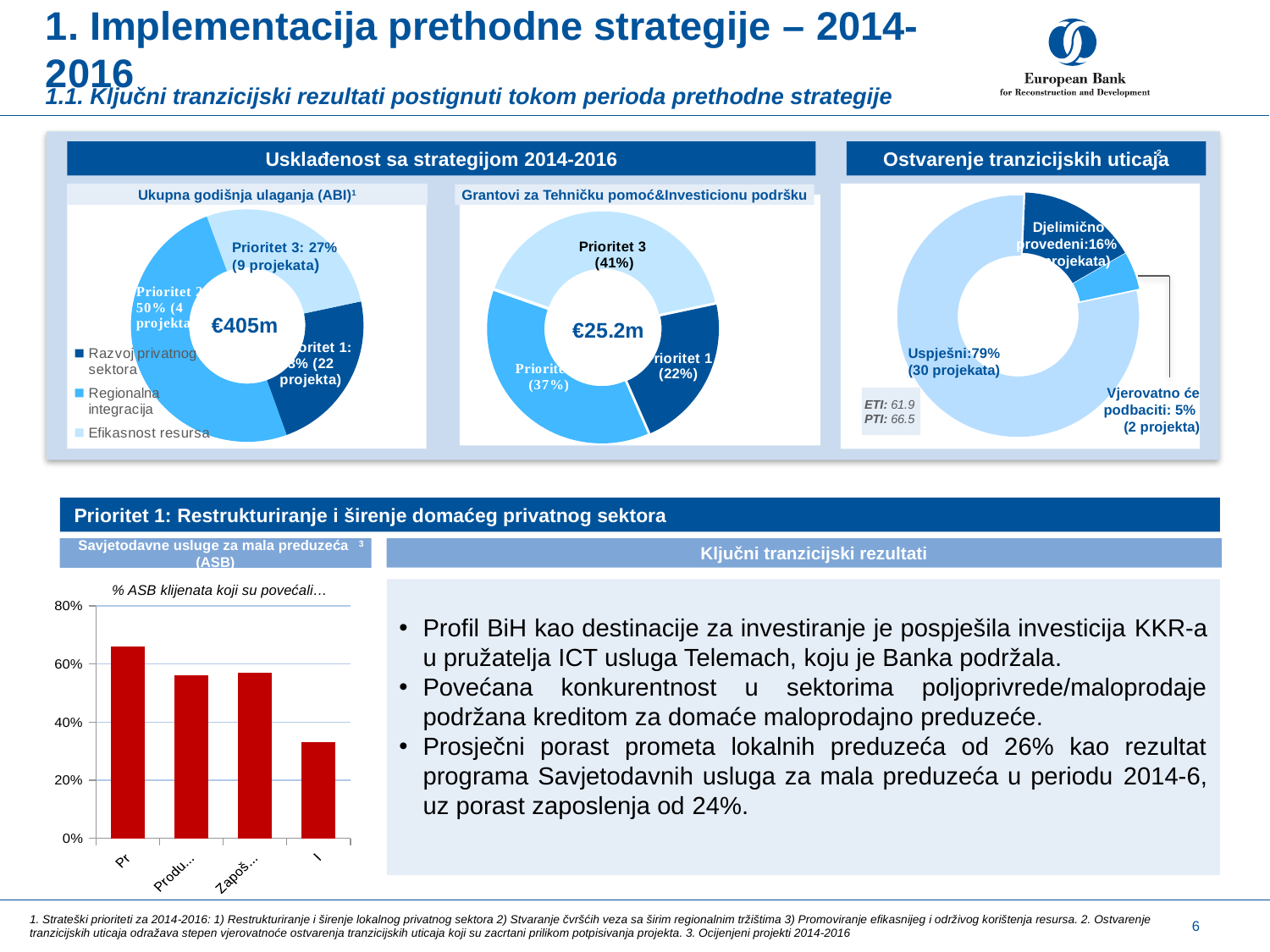

# 1. Implementacija prethodne strategije – 2014-2016
1.1. Ključni tranzicijski rezultati postignuti tokom perioda prethodne strategije

2
Usklađenost sa strategijom 2014-2016
Ostvarenje tranzicijskih uticaja

### Chart

| Category |  Investments |
|---|---|
| On-track | 0.79 |
| Partially on track | 0.16 |
| Failed | 0.05 |
Ukupna godišnja ulaganja (ABI)1
Grantovi za Tehničku pomoć&Investicionu podršku

### Chart

| Category | TA and Grants 2013-2015 |
|---|---|
| Priority 1 | 5472528.25 |
| Priority 2 | 9310602.93 |
| Priority 3 | 10401679.92 |

### Chart

| Category |  Investments |
|---|---|
| Razvoj privatnog sektora | 92.0 |
| Regionalna integracija | 201.0 |
| Efikasnost resursa | 110.0 |
Djelimično provedeni:16%
(6 projekata)
Uspješni:79% (30 projekata)
Vjerovatno će podbaciti: 5%
(2 projekta)
ETI: 61.9
PTI: 66.5
Prioritet 1: Restrukturiranje i širenje domaćeg privatnog sektora
3
Savjetodavne usluge za mala preduzeća  (ASB)
    Ključni tranzicijski rezultati

### Chart

| Category | Priority 1 |
|---|---|
| Promet | 0.66 |
| Produktivnost | 0.56 |
| Zapošljavanje | 0.57 |
| Izvoz | 0.33 |
% ASB klijenata koji su povećali…
Profil BiH kao destinacije za investiranje je pospješila investicija KKR-a u pružatelja ICT usluga Telemach, koju je Banka podržala.
Povećana konkurentnost u sektorima poljoprivrede/maloprodaje podržana kreditom za domaće maloprodajno preduzeće.
Prosječni porast prometa lokalnih preduzeća od 26% kao rezultat programa Savjetodavnih usluga za mala preduzeća u periodu 2014-6, uz porast zaposlenja od 24%.

1. Strateški prioriteti za 2014-2016: 1) Restrukturiranje i širenje lokalnog privatnog sektora 2) Stvaranje čvršćih veza sa širim regionalnim tržištima 3) Promoviranje efikasnijeg i održivog korištenja resursa. 2. Ostvarenje tranzicijskih uticaja odražava stepen vjerovatnoće ostvarenja tranzicijskih uticaja koji su zacrtani prilikom potpisivanja projekta. 3. Ocijenjeni projekti 2014-2016
6